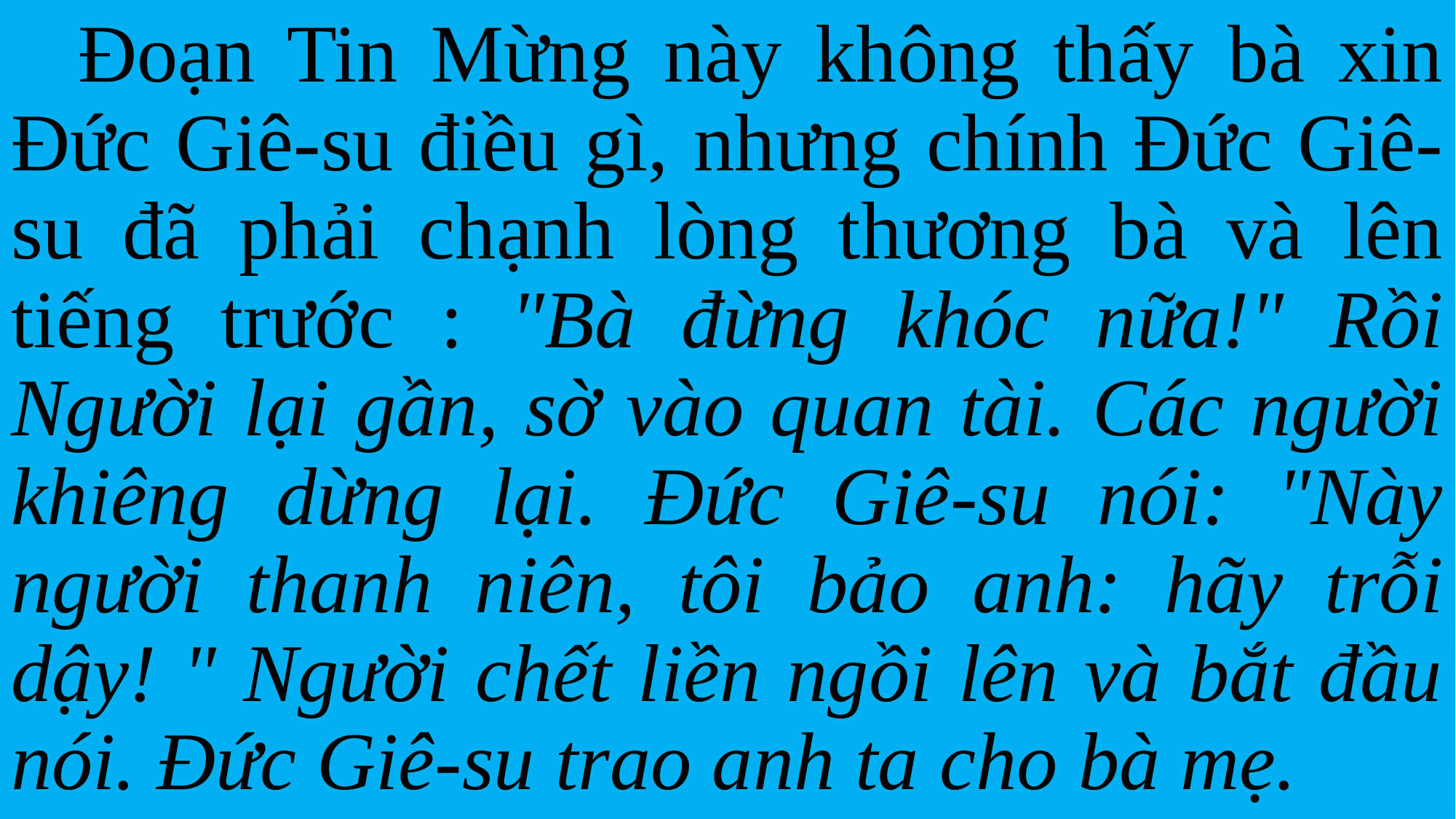

Đoạn Tin Mừng này không thấy bà xin Đức Giê-su điều gì, nhưng chính Đức Giê-su đã phải chạnh lòng thương bà và lên tiếng trước : "Bà đừng khóc nữa!" Rồi Người lại gần, sờ vào quan tài. Các người khiêng dừng lại. Đức Giê-su nói: "Này người thanh niên, tôi bảo anh: hãy trỗi dậy! " Người chết liền ngồi lên và bắt đầu nói. Đức Giê-su trao anh ta cho bà mẹ.